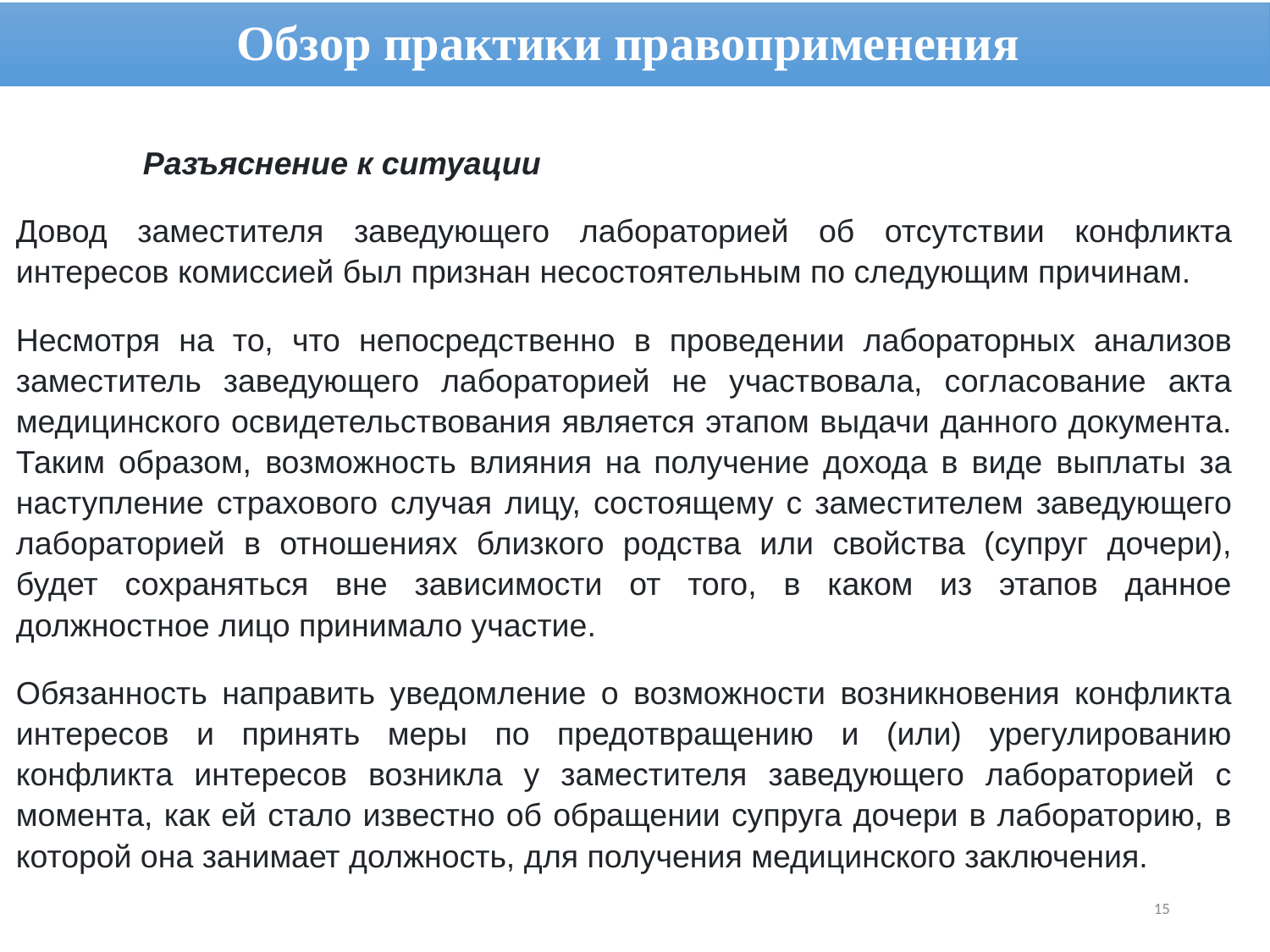

# Обзор практики правоприменения

	Разъяснение к ситуации
Довод заместителя заведующего лабораторией об отсутствии конфликта интересов комиссией был признан несостоятельным по следующим причинам.
Несмотря на то, что непосредственно в проведении лабораторных анализов заместитель заведующего лабораторией не участвовала, согласование акта медицинского освидетельствования является этапом выдачи данного документа. Таким образом, возможность влияния на получение дохода в виде выплаты за наступление страхового случая лицу, состоящему с заместителем заведующего лабораторией в отношениях близкого родства или свойства (супруг дочери), будет сохраняться вне зависимости от того, в каком из этапов данное должностное лицо принимало участие.
Обязанность направить уведомление о возможности возникновения конфликта интересов и принять меры по предотвращению и (или) урегулированию конфликта интересов возникла у заместителя заведующего лабораторией с момента, как ей стало известно об обращении супруга дочери в лабораторию, в которой она занимает должность, для получения медицинского заключения.

15